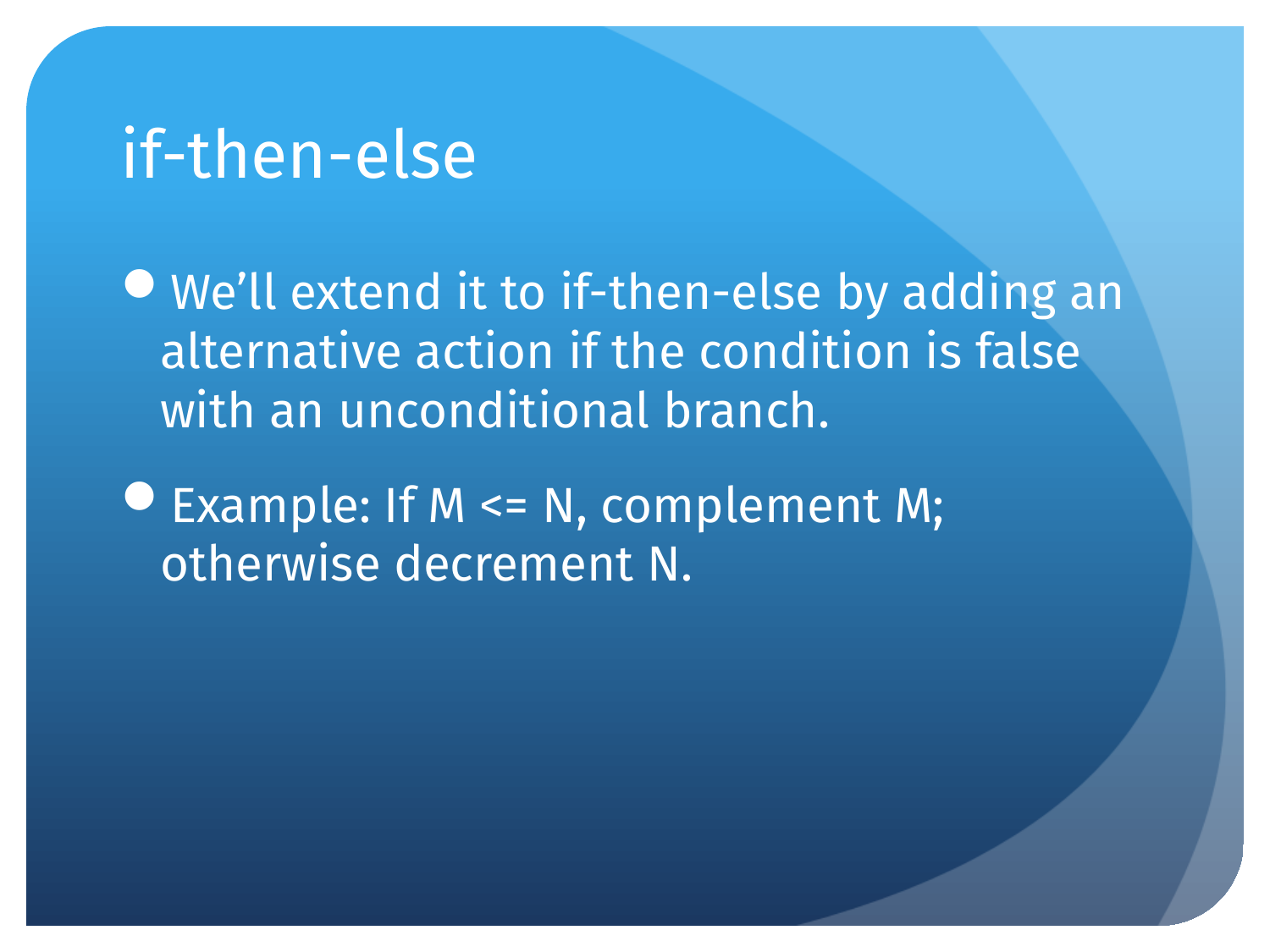

# if-then-else
We’ll extend it to if-then-else by adding an alternative action if the condition is false with an unconditional branch.
Example: If M <= N, complement M; otherwise decrement N.